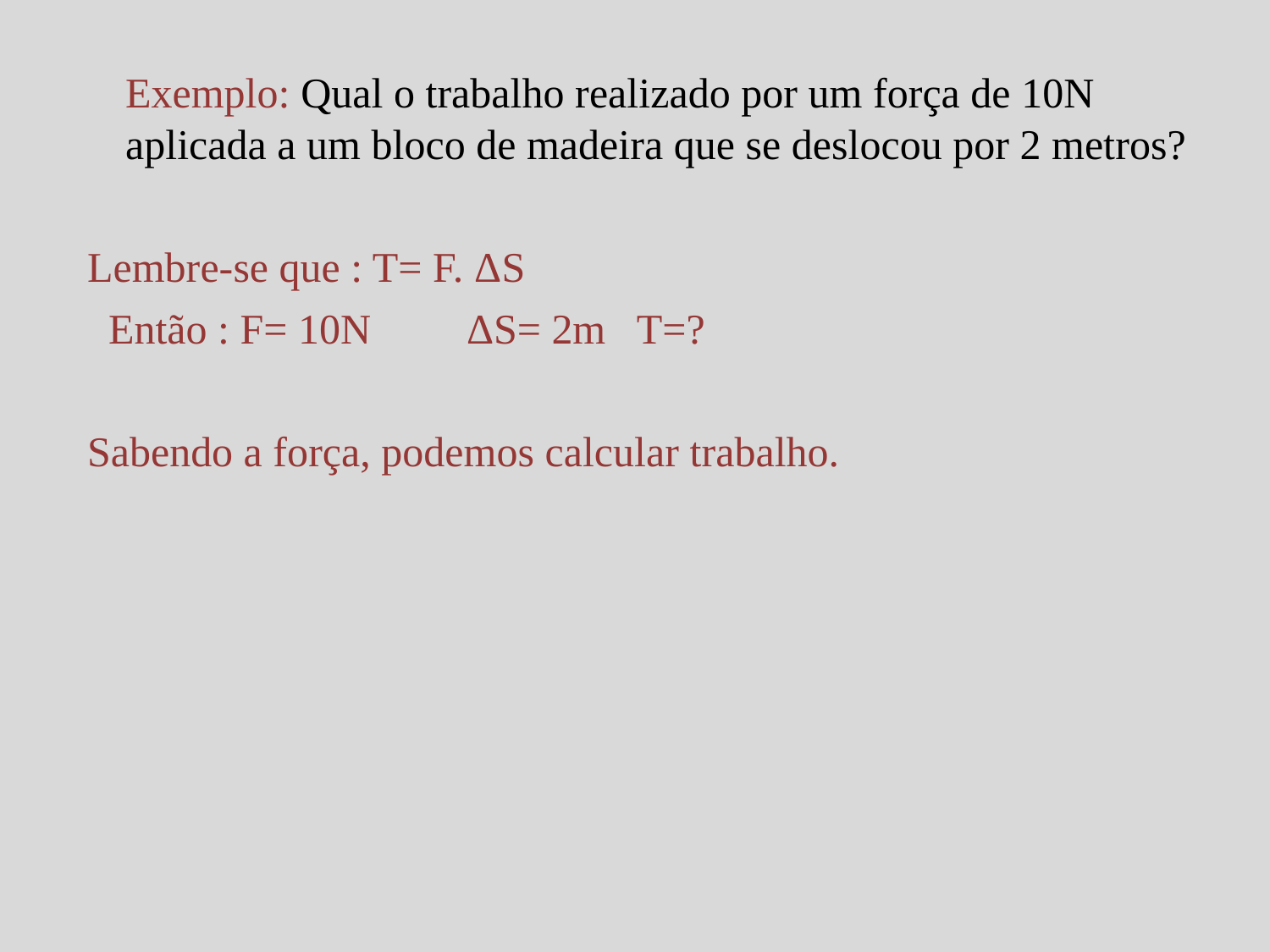

Exemplo: Qual o trabalho realizado por um força de 10N aplicada a um bloco de madeira que se deslocou por 2 metros?

Lembre-se que : T= F. ΔS
  Então : F= 10N         ΔS= 2m   T=?

Sabendo a força, podemos calcular trabalho.